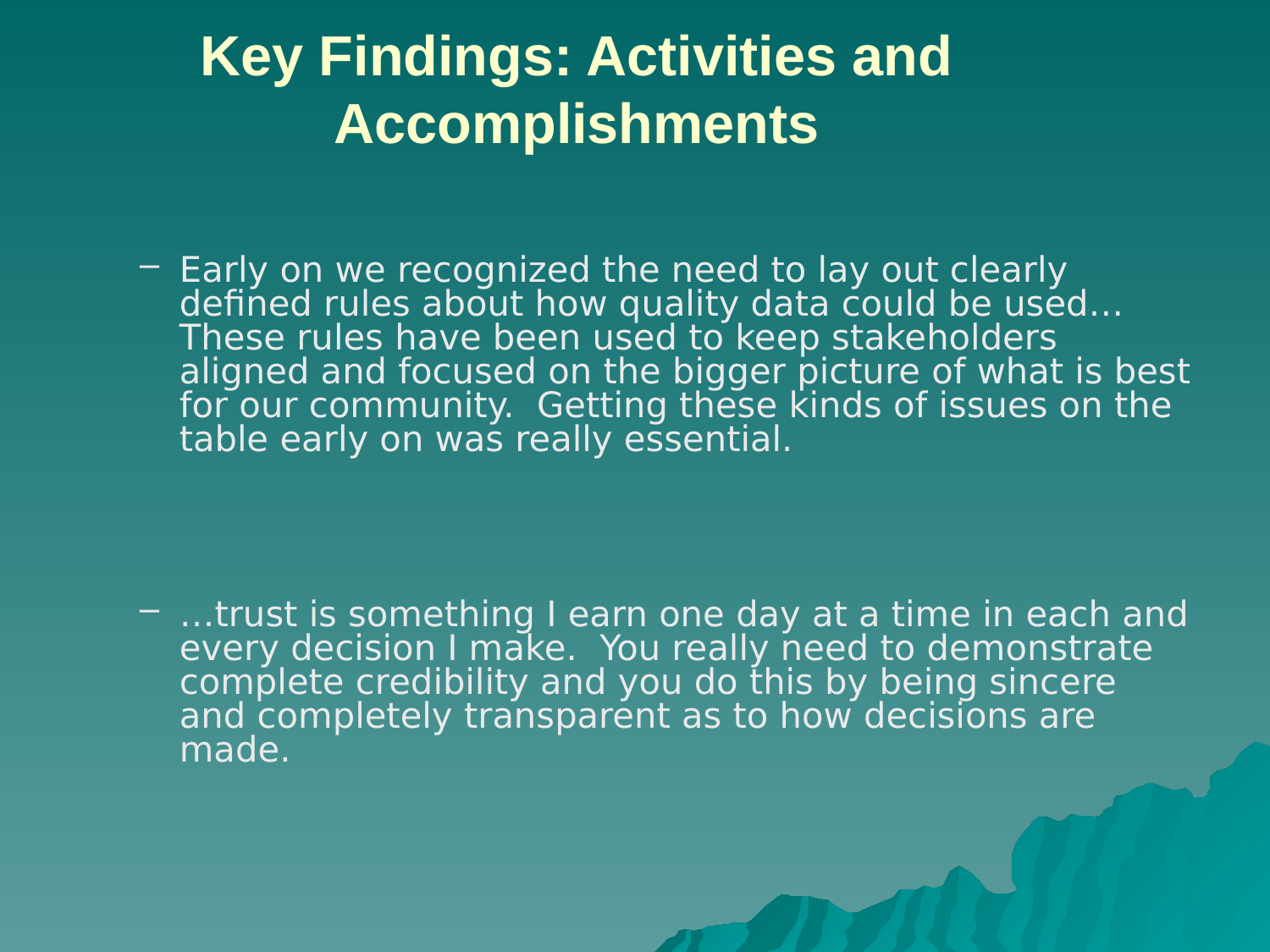

Key Findings: Activities and Accomplishments

Early on we recognized the need to lay out clearly defined rules about how quality data could be used… These rules have been used to keep stakeholders aligned and focused on the bigger picture of what is best for our community.  Getting these kinds of issues on the table early on was really essential.

…trust is something I earn one day at a time in each and every decision I make.  You really need to demonstrate complete credibility and you do this by being sincere and completely transparent as to how decisions are made.